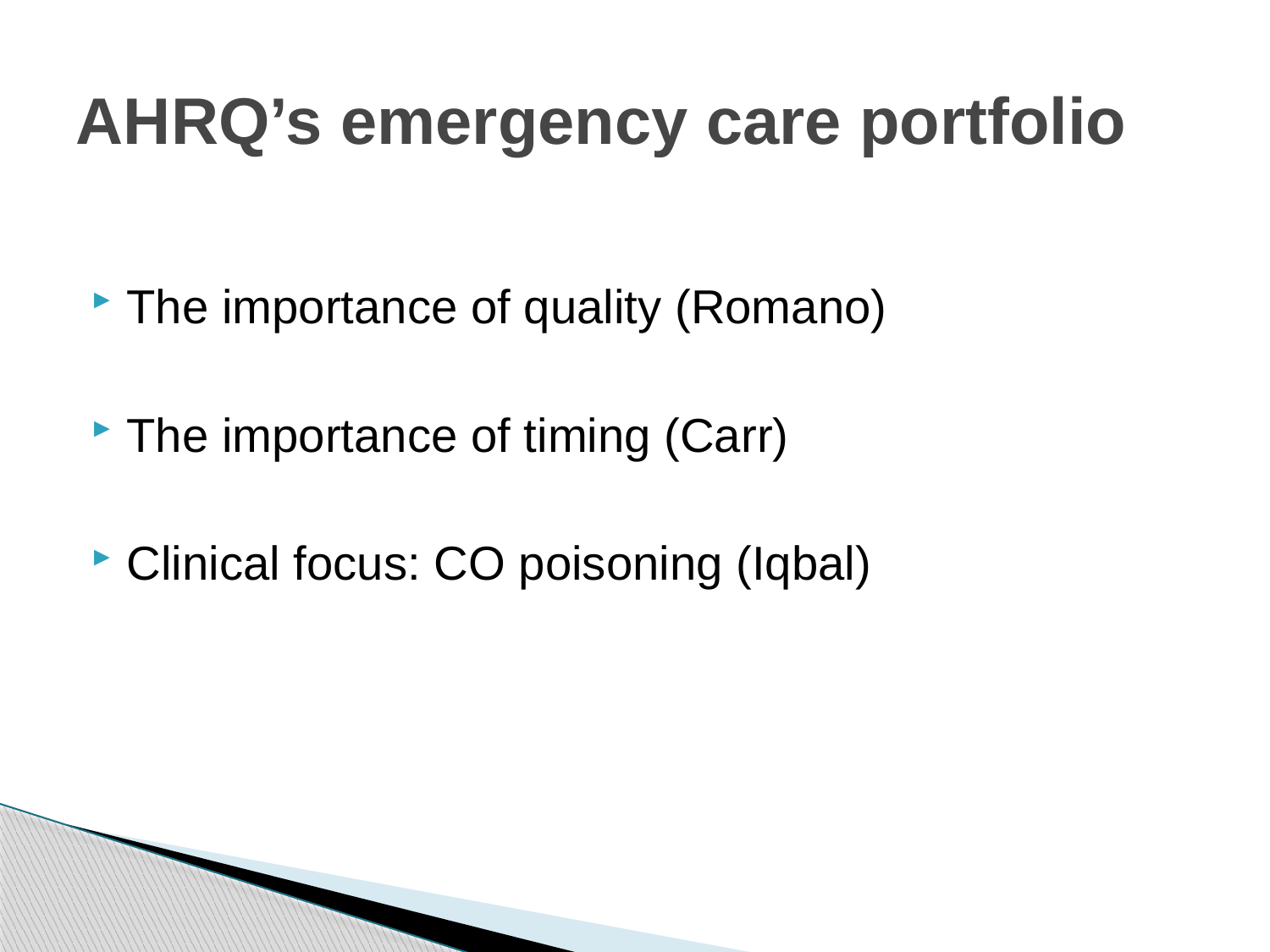

# AHRQ’s emergency care portfolio

The importance of quality (Romano)

The importance of timing (Carr)

Clinical focus: CO poisoning (Iqbal)